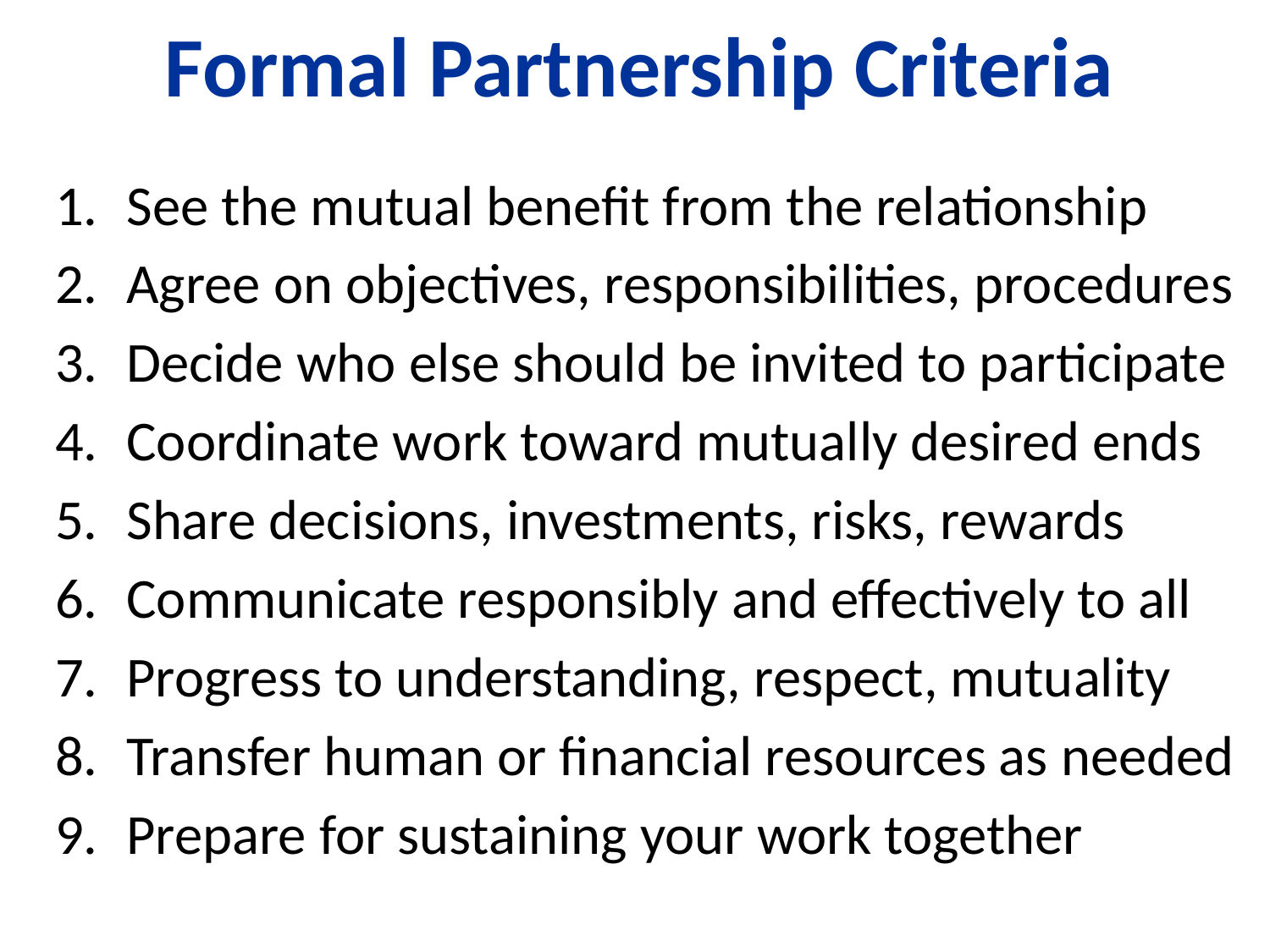

# Formal Partnership Criteria
See the mutual benefit from the relationship
Agree on objectives, responsibilities, procedures
Decide who else should be invited to participate
Coordinate work toward mutually desired ends
Share decisions, investments, risks, rewards
Communicate responsibly and effectively to all
Progress to understanding, respect, mutuality
Transfer human or financial resources as needed
Prepare for sustaining your work together